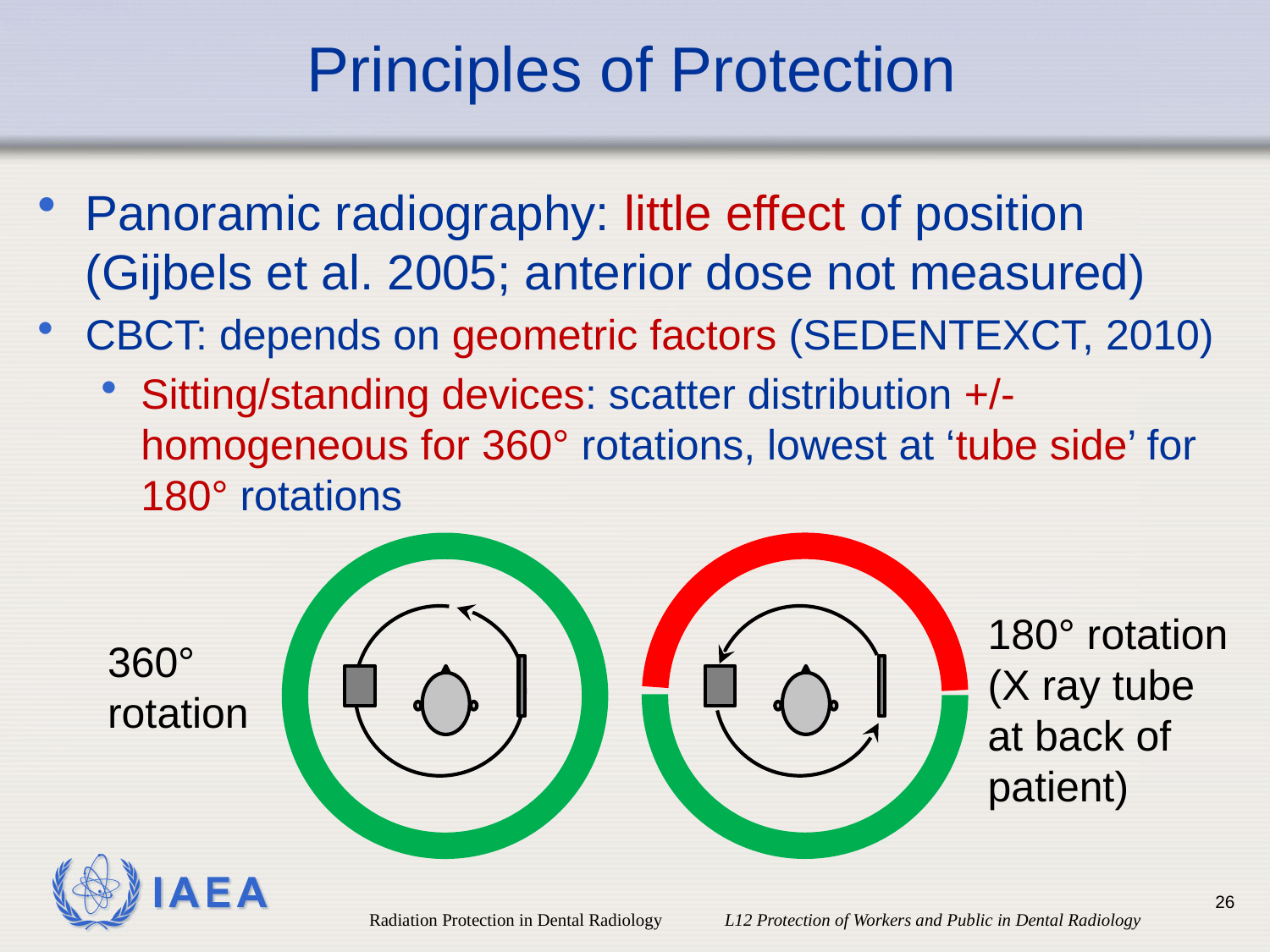

# Principles of Protection
Panoramic radiography: little effect of position (Gijbels et al. 2005; anterior dose not measured)
CBCT: depends on geometric factors (SEDENTEXCT, 2010)
Sitting/standing devices: scatter distribution +/- homogeneous for 360° rotations, lowest at ‘tube side’ for 180° rotations

180° rotation
(X ray tube at back of patient)

360° rotation

26
Radiation Protection in Dental Radiology              L12 Protection of Workers and Public in Dental Radiology